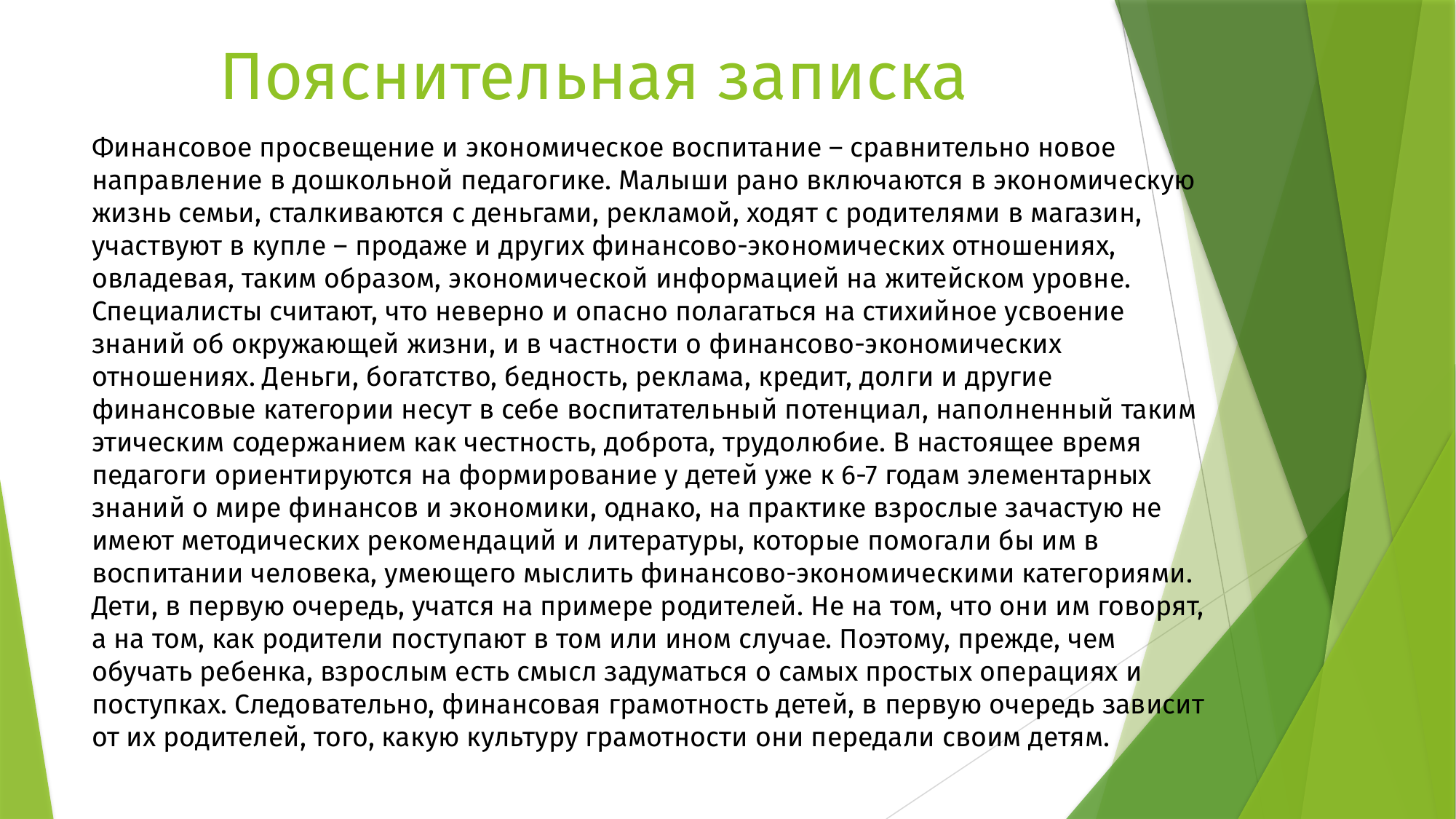

# Пояснительная записка
Финансовое просвещение и экономическое воспитание – сравнительно новое направление в дошкольной педагогике. Малыши рано включаются в экономическую жизнь семьи, сталкиваются с деньгами, рекламой, ходят с родителями в магазин, участвуют в купле – продаже и других финансово-экономических отношениях, овладевая, таким образом, экономической информацией на житейском уровне. Специалисты считают, что неверно и опасно полагаться на стихийное усвоение знаний об окружающей жизни, и в частности о финансово-экономических отношениях. Деньги, богатство, бедность, реклама, кредит, долги и другие финансовые категории несут в себе воспитательный потенциал, наполненный таким этическим содержанием как честность, доброта, трудолюбие. В настоящее время педагоги ориентируются на формирование у детей уже к 6-7 годам элементарных знаний о мире финансов и экономики, однако, на практике взрослые зачастую не имеют методических рекомендаций и литературы, которые помогали бы им в воспитании человека, умеющего мыслить финансово-экономическими категориями. Дети, в первую очередь, учатся на примере родителей. Не на том, что они им говорят, а на том, как родители поступают в том или ином случае. Поэтому, прежде, чем обучать ребенка, взрослым есть смысл задуматься о самых простых операциях и поступках. Следовательно, финансовая грамотность детей, в первую очередь зависит от их родителей, того, какую культуру грамотности они передали своим детям.